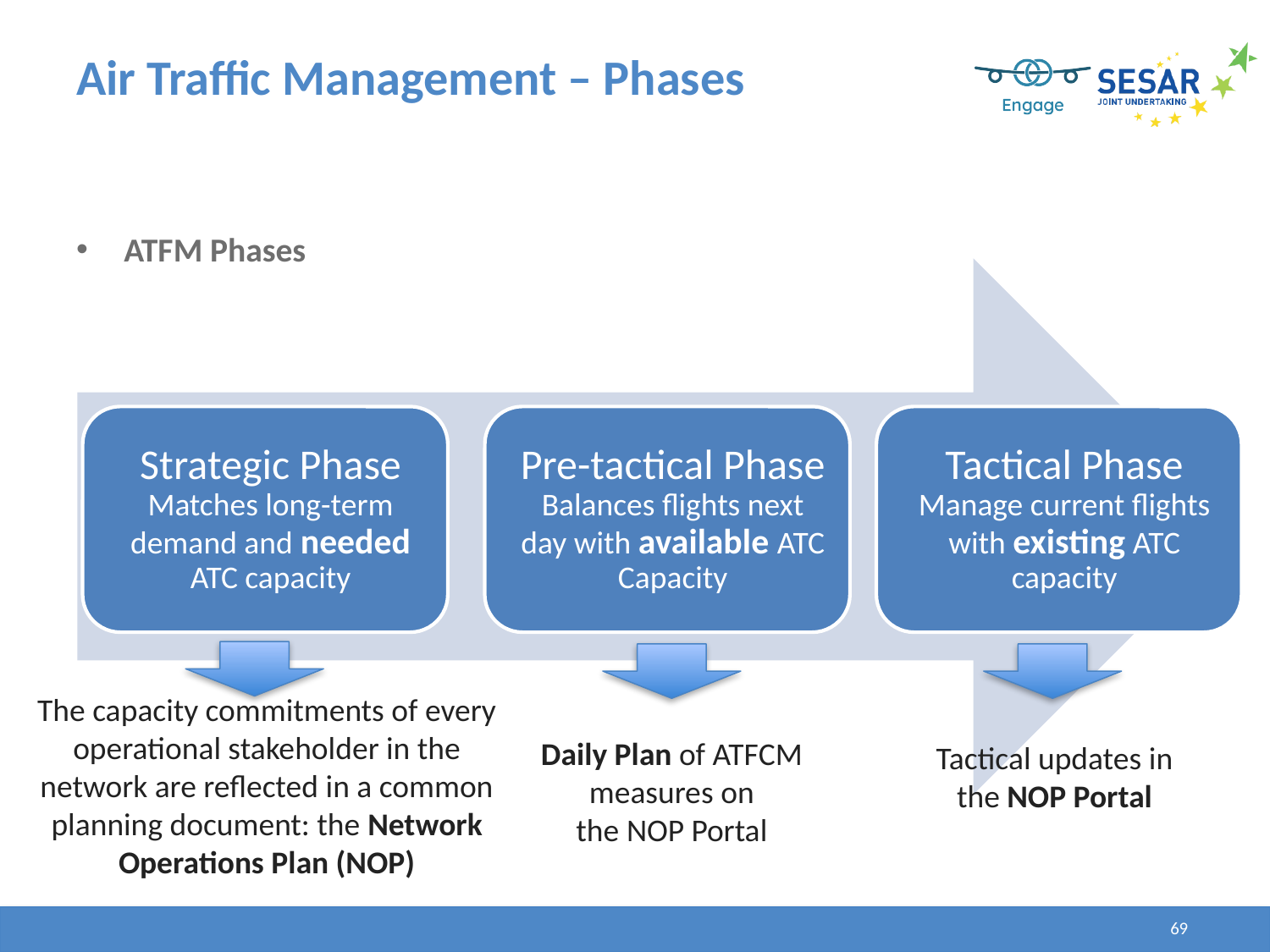

# Air Traffic Management – Phases
ATFM Phases
Strategic Phase
Matches long-term demand and needed ATC capacity
Pre-tactical Phase
Balances flights next day with available ATC Capacity
Tactical Phase
Manage current flights with existing ATC capacity

The capacity commitments of every operational stakeholder in the network are reflected in a common planning document: the Network Operations Plan (NOP)
Daily Plan of ATFCM measures on the NOP Portal
Tactical updates in the NOP Portal
69